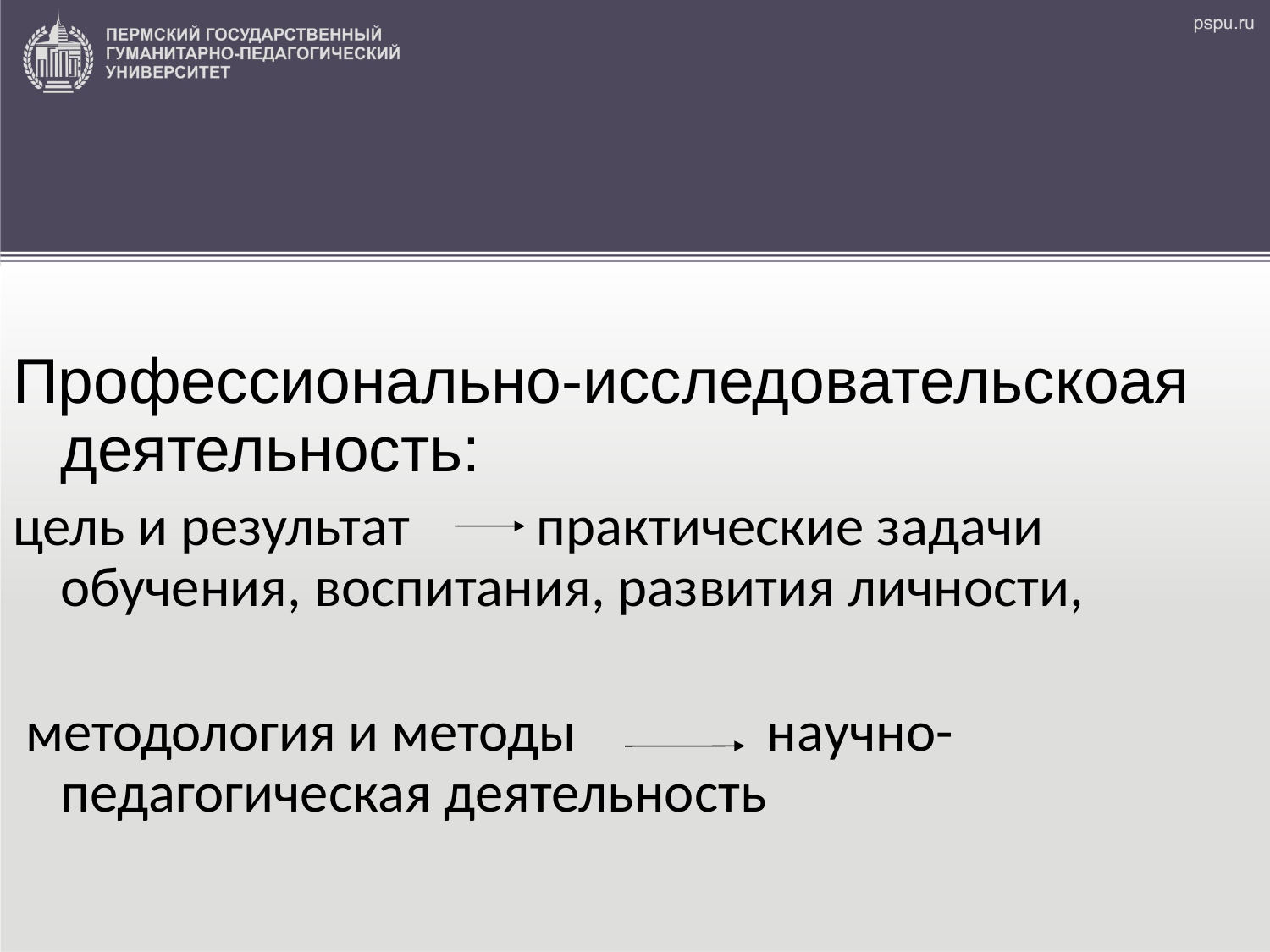

Профессионально-исследовательскоая деятельность:
цель и результат          практические задачи обучения, воспитания, развития личности,

 методология и методы               научно-педагогическая деятельность